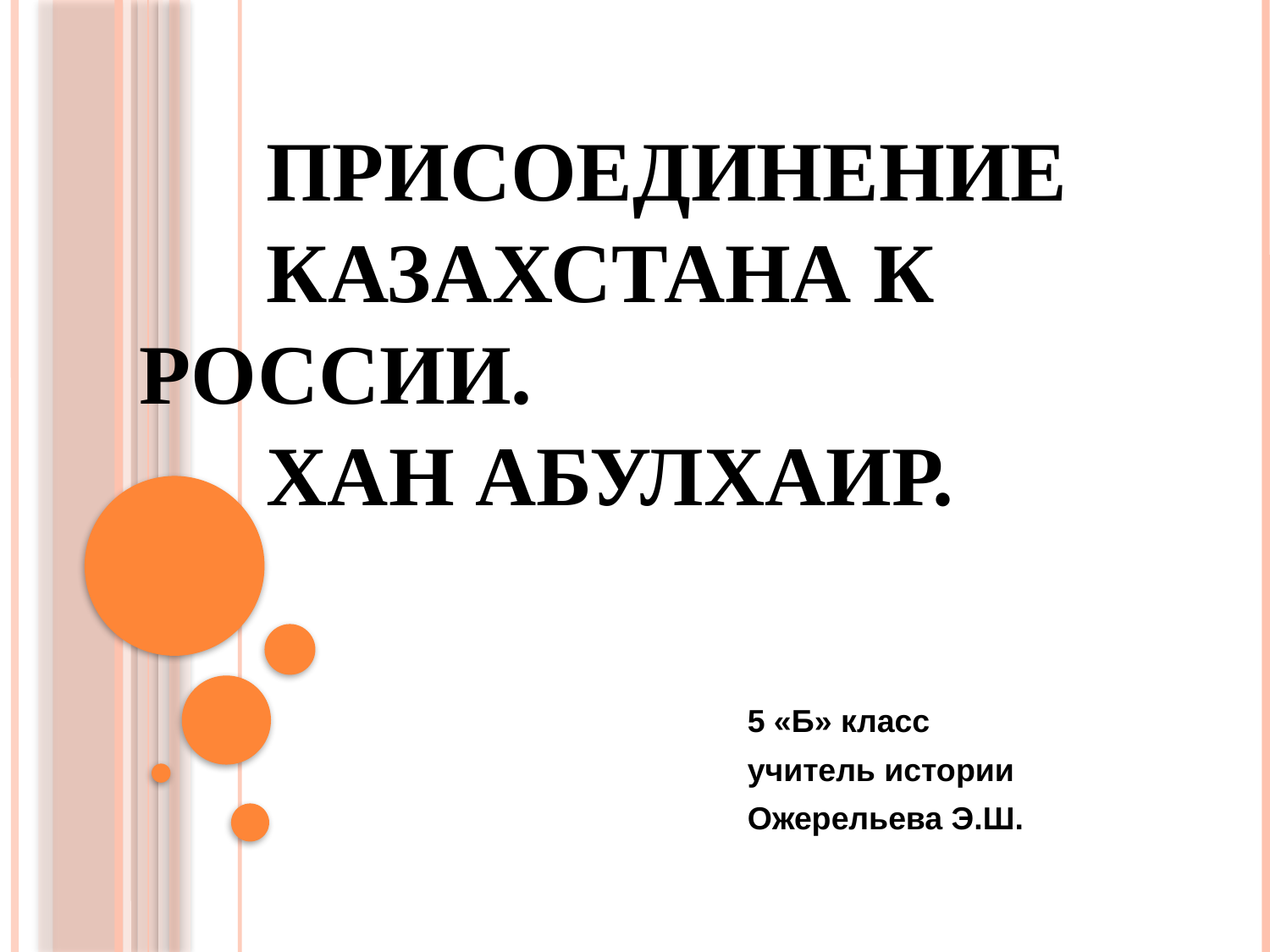

# Присоединение Казахстана к России. Хан Абулхаир.
5 «Б» класс
учитель истории
Ожерельева Э.Ш.